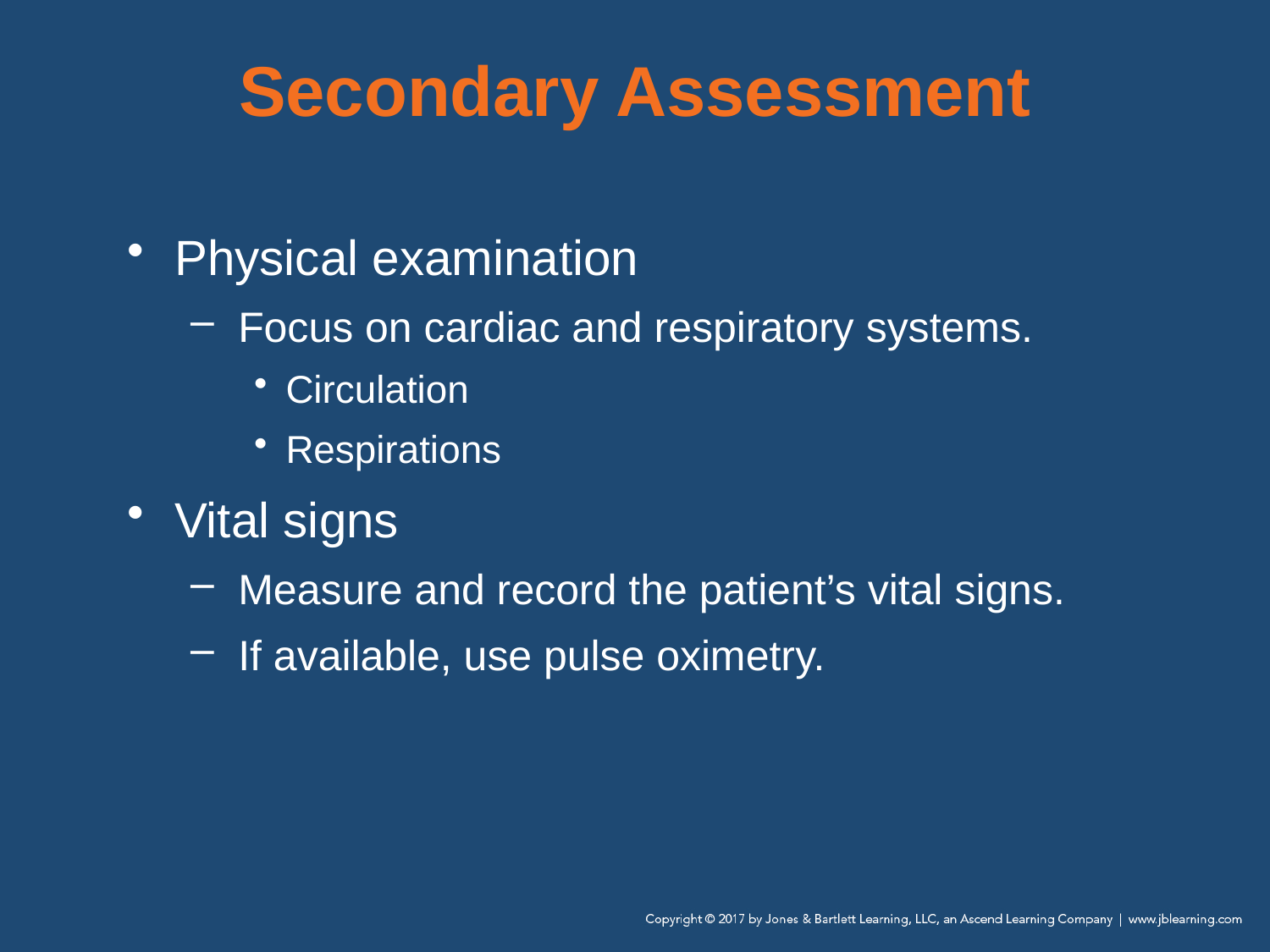

# Secondary Assessment
Physical examination
Focus on cardiac and respiratory systems.
Circulation
Respirations
Vital signs
Measure and record the patient’s vital signs.
If available, use pulse oximetry.